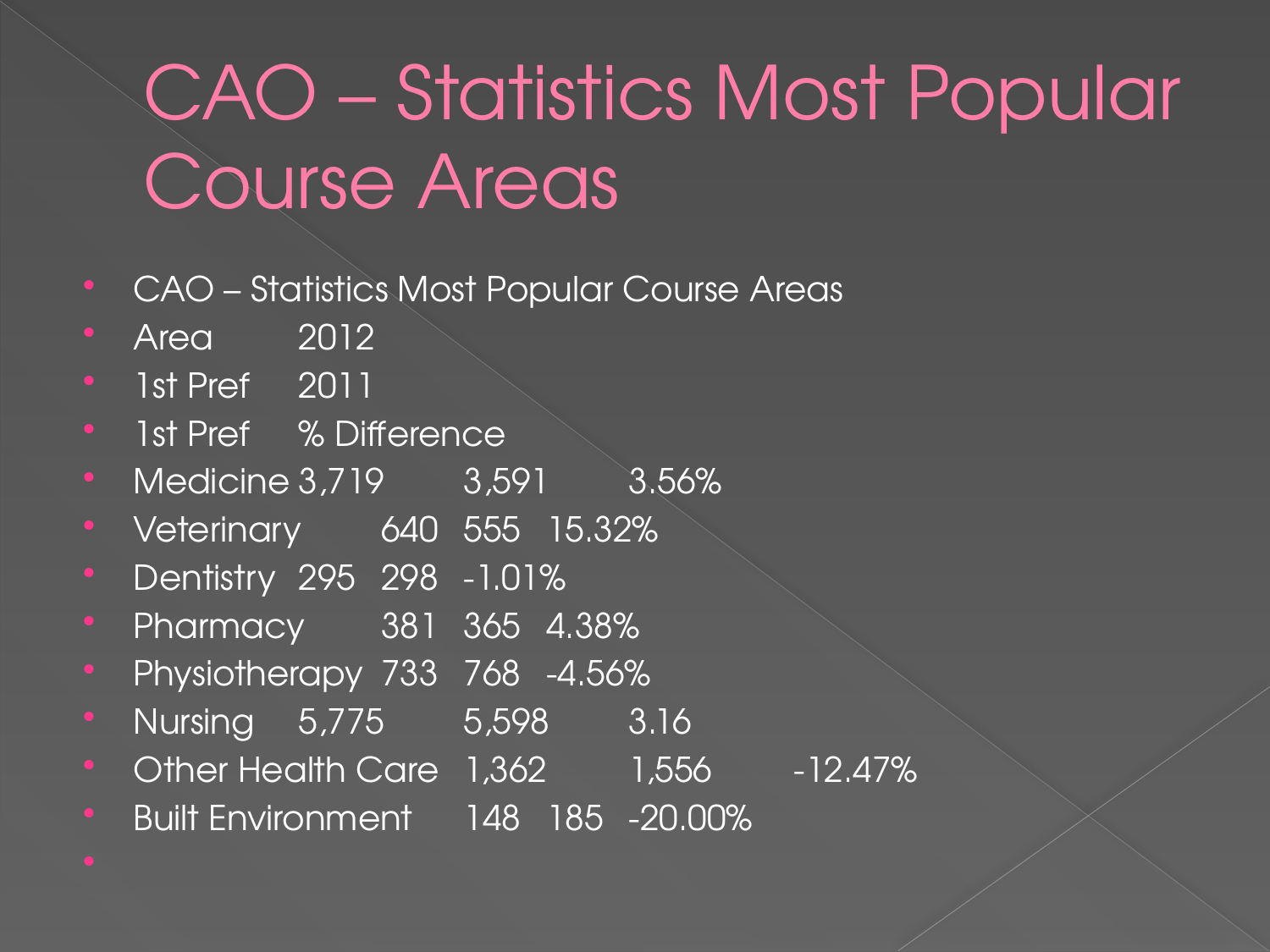

# CAO – Statistics Most Popular Course Areas
CAO – Statistics Most Popular Course Areas
Area 	2012
1st Pref	2011
1st Pref	% Difference
Medicine	3,719	3,591	3.56%
Veterinary	640	555	15.32%
Dentistry	295	298	-1.01%
Pharmacy	381	365	4.38%
Physiotherapy	733	768	-4.56%
Nursing	5,775	5,598	3.16
Other Health Care	1,362	1,556	-12.47%
Built Environment	148	185	-20.00%